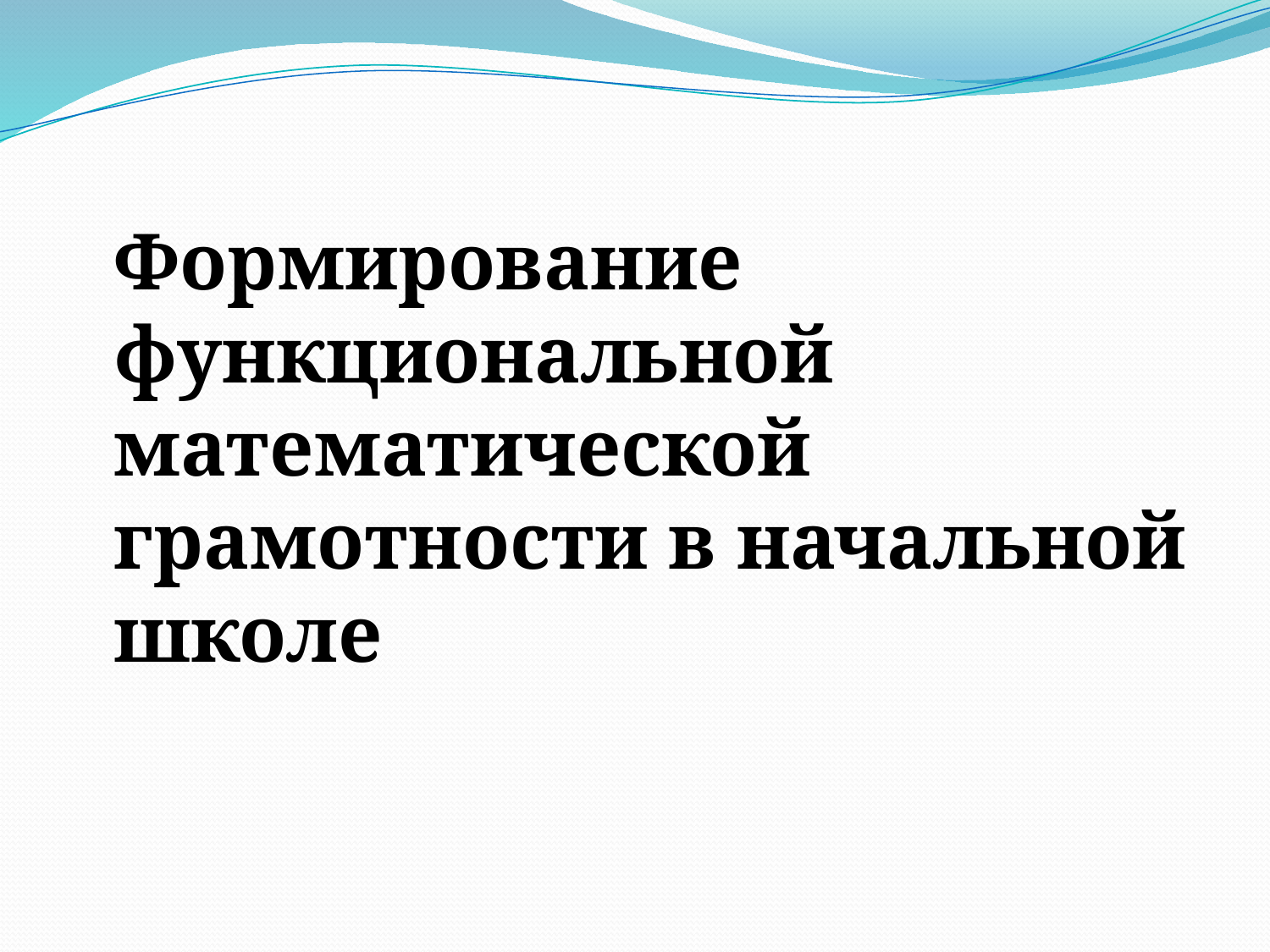

#
	Формирование функциональной математической грамотности в начальной школе